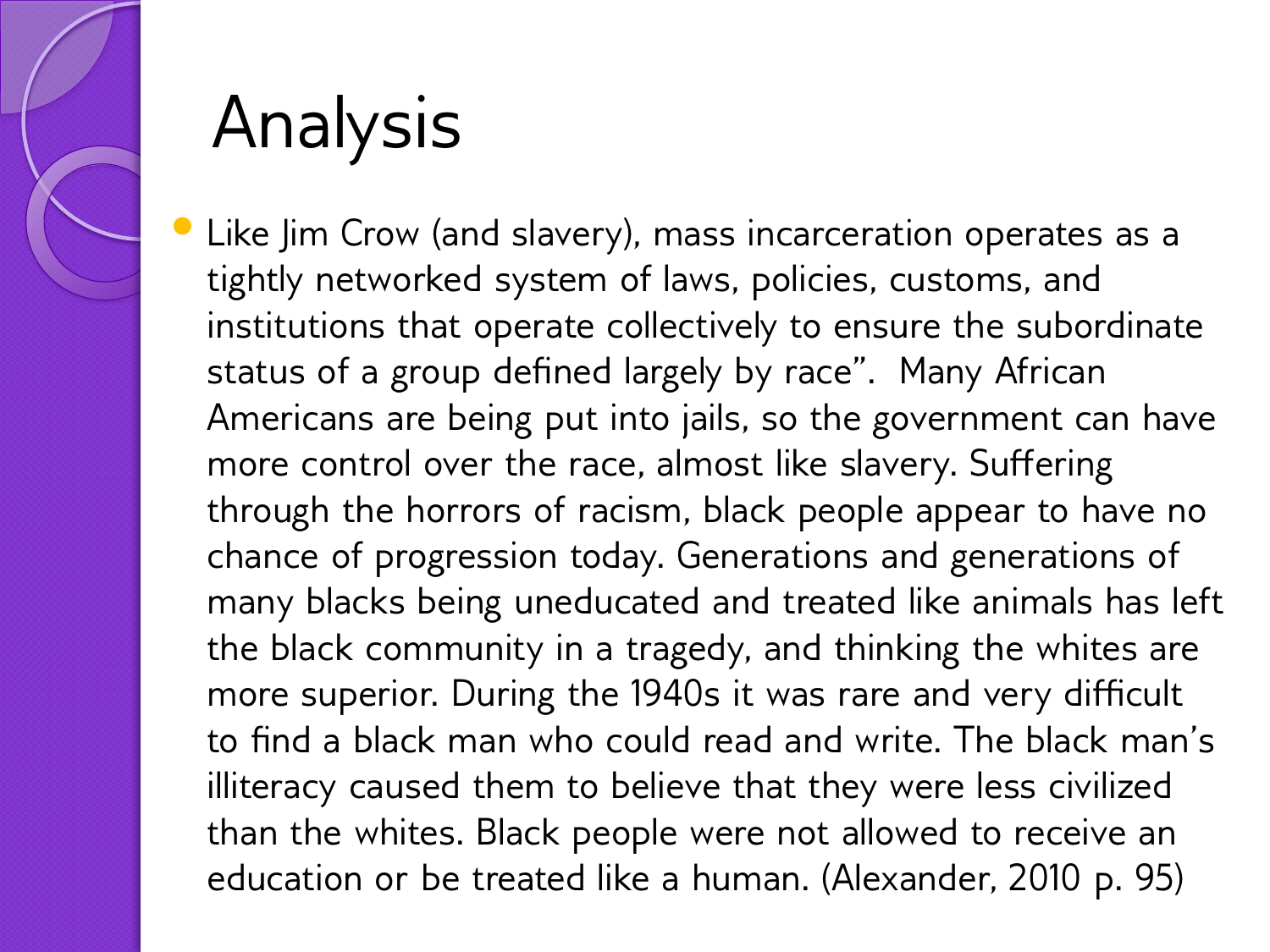

# Analysis
Like Jim Crow (and slavery), mass incarceration operates as a tightly networked system of laws, policies, customs, and institutions that operate collectively to ensure the subordinate status of a group defined largely by race”.  Many African Americans are being put into jails, so the government can have more control over the race, almost like slavery. Suffering through the horrors of racism, black people appear to have no chance of progression today. Generations and generations of many blacks being uneducated and treated like animals has left the black community in a tragedy, and thinking the whites are more superior. During the 1940s it was rare and very difficult to find a black man who could read and write. The black man’s illiteracy caused them to believe that they were less civilized than the whites. Black people were not allowed to receive an education or be treated like a human. (Alexander, 2010 p. 95)